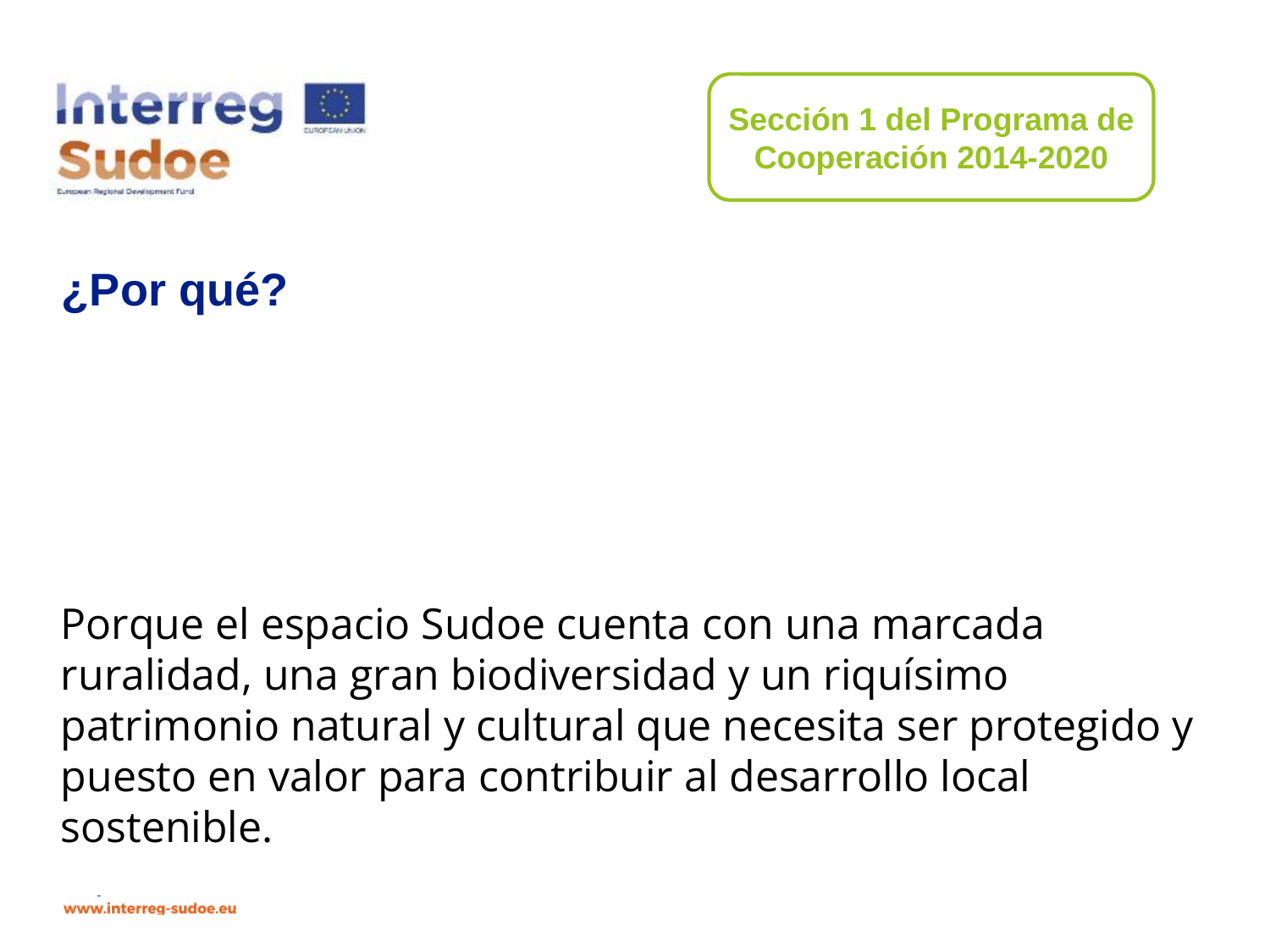

Porque el espacio Sudoe cuenta con una marcada ruralidad, una gran biodiversidad y un riquísimo patrimonio natural y cultural que necesita ser protegido y puesto en valor para contribuir al desarrollo local sostenible.
Sección 1 del Programa de Cooperación 2014-2020
# ¿Por qué?